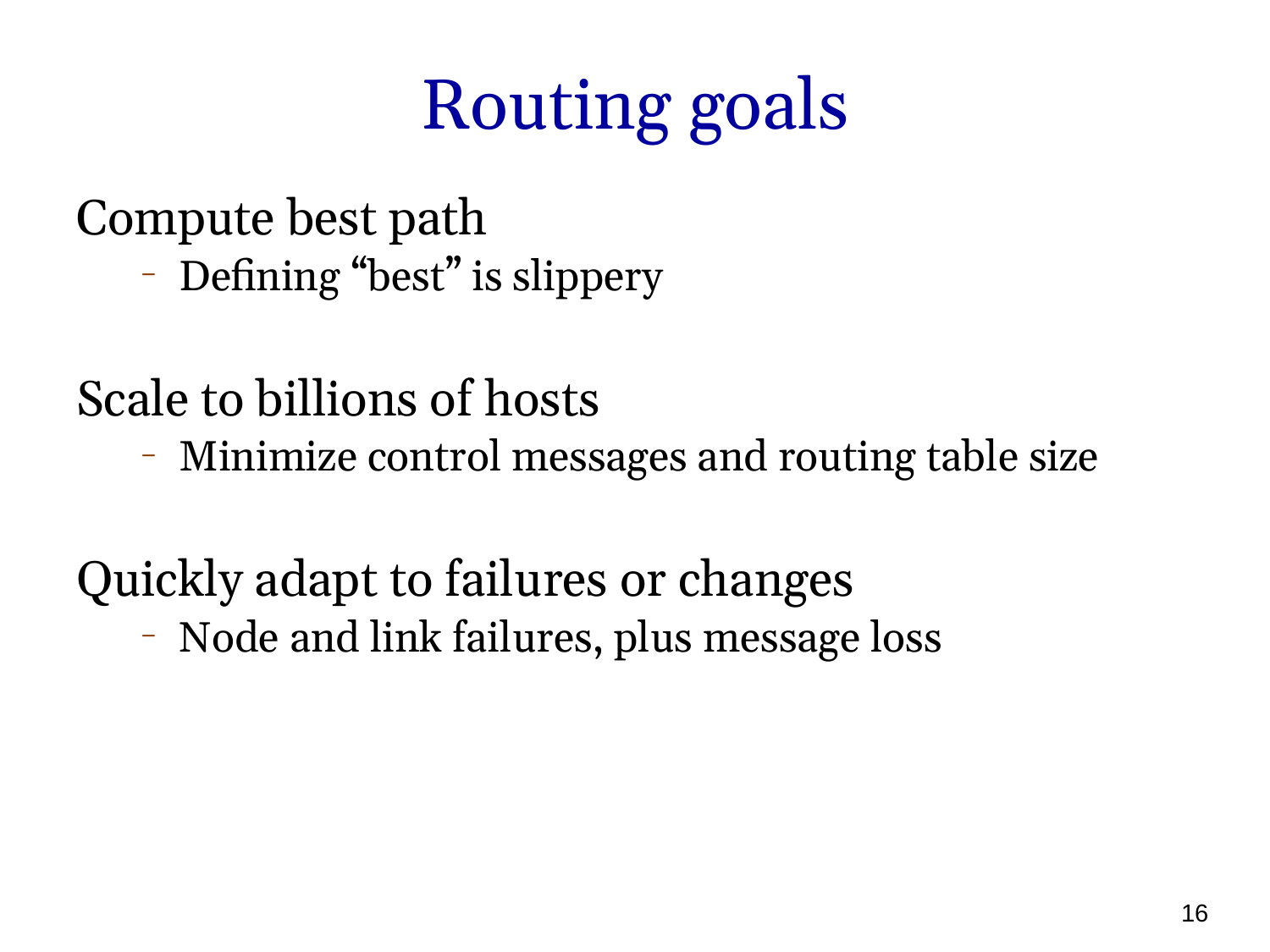

# Routing goals
Compute best path
Defining “best” is slippery

Scale to billions of hosts
Minimize control messages and routing table size

Quickly adapt to failures or changes
Node and link failures, plus message loss
16